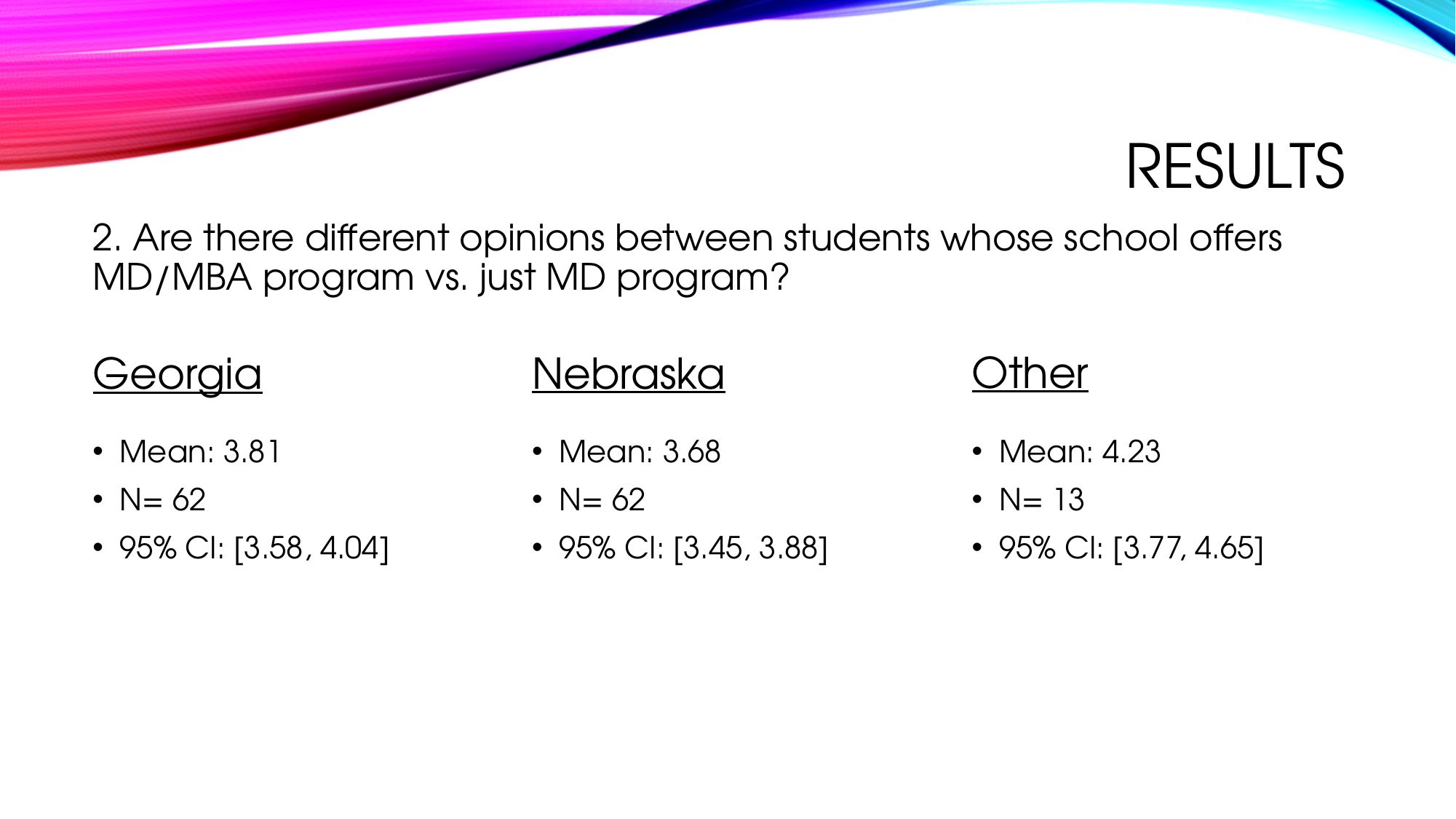

# Results
2. Are there different opinions between students whose school offers MD/MBA program vs. just MD program?

Other
Nebraska
Georgia
Mean: 3.68
N= 62
95% CI: [3.45, 3.88]

Mean: 3.81
N= 62
95% CI: [3.58, 4.04]
Mean: 4.23
N= 13
95% CI: [3.77, 4.65]